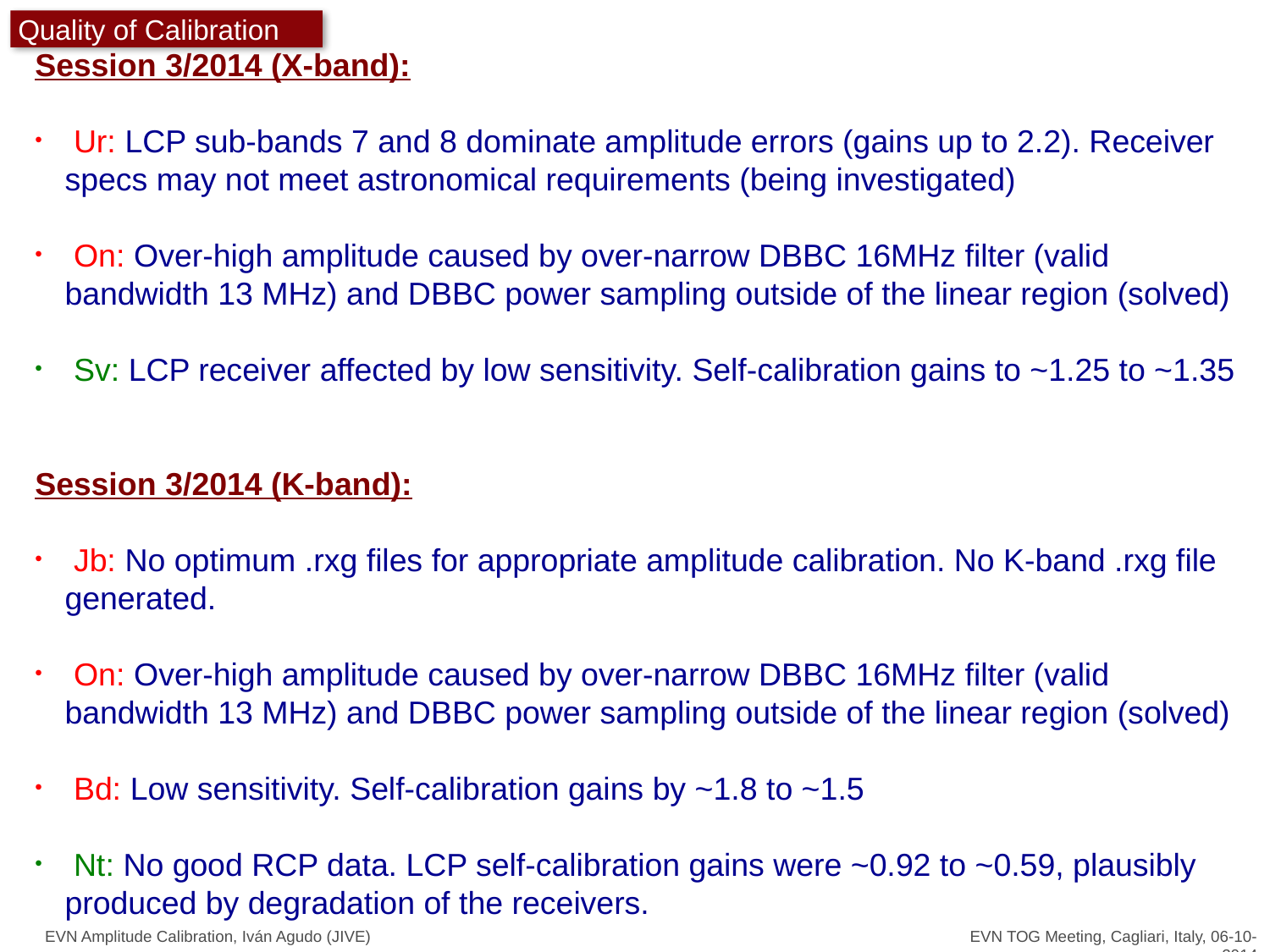

Quality of Calibration
Session 3/2014 (X-band):

 Ur: LCP sub-bands 7 and 8 dominate amplitude errors (gains up to 2.2). Receiver specs may not meet astronomical requirements (being investigated)

 On: Over-high amplitude caused by over-narrow DBBC 16MHz filter (valid bandwidth 13 MHz) and DBBC power sampling outside of the linear region (solved)

 Sv: LCP receiver affected by low sensitivity. Self-calibration gains to ~1.25 to ~1.35

Session 3/2014 (K-band):

 Jb: No optimum .rxg files for appropriate amplitude calibration. No K-band .rxg file generated.

 On: Over-high amplitude caused by over-narrow DBBC 16MHz filter (valid bandwidth 13 MHz) and DBBC power sampling outside of the linear region (solved)

 Bd: Low sensitivity. Self-calibration gains by ~1.8 to ~1.5

 Nt: No good RCP data. LCP self-calibration gains were ~0.92 to ~0.59, plausibly produced by degradation of the receivers.

EVN Amplitude Calibration, Iván Agudo (JIVE)                                                                                                                                       EVN TOG Meeting, Cagliari, Italy, 06-10-2014